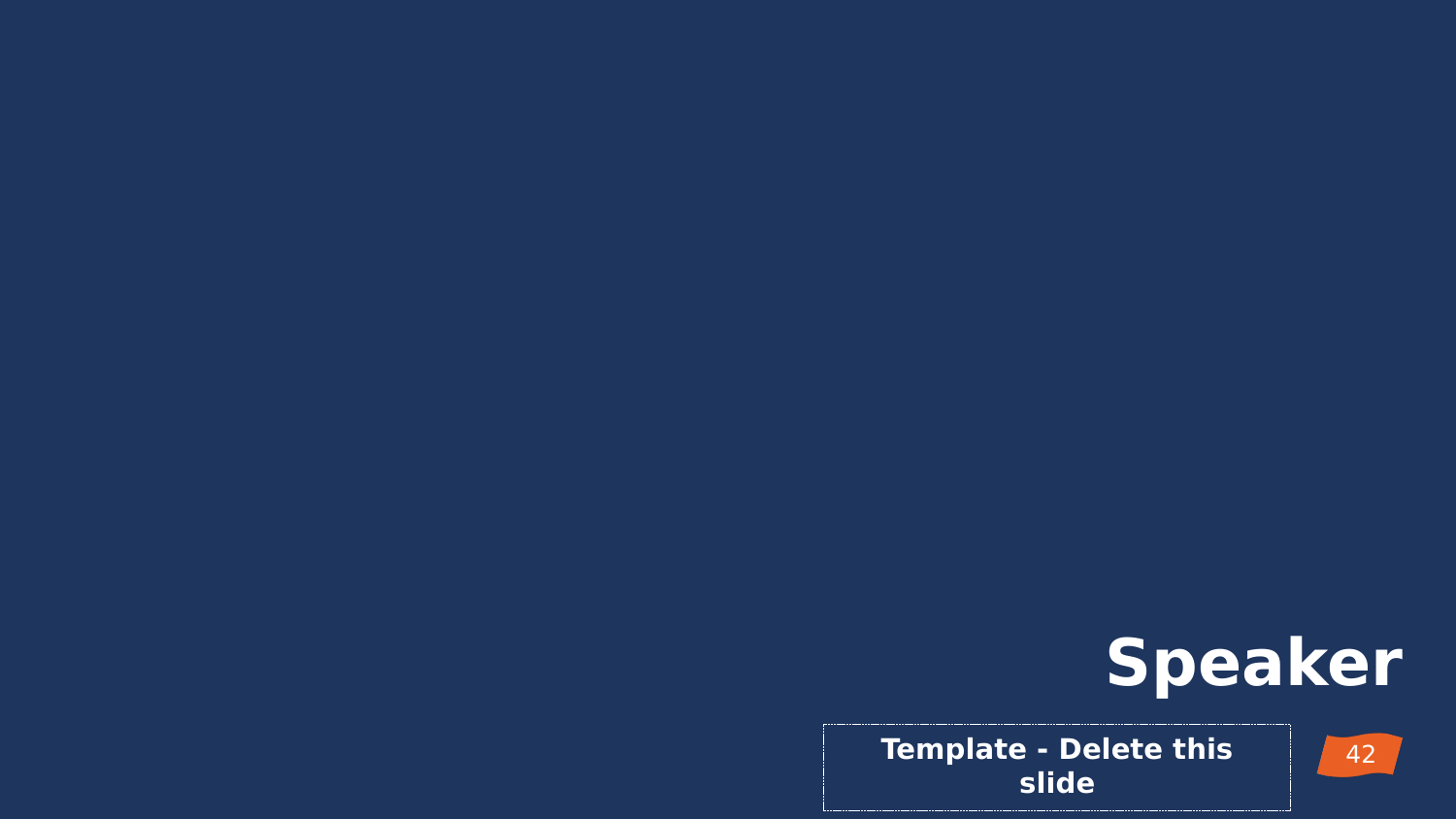

# Speaker
Template - Delete this slide

42